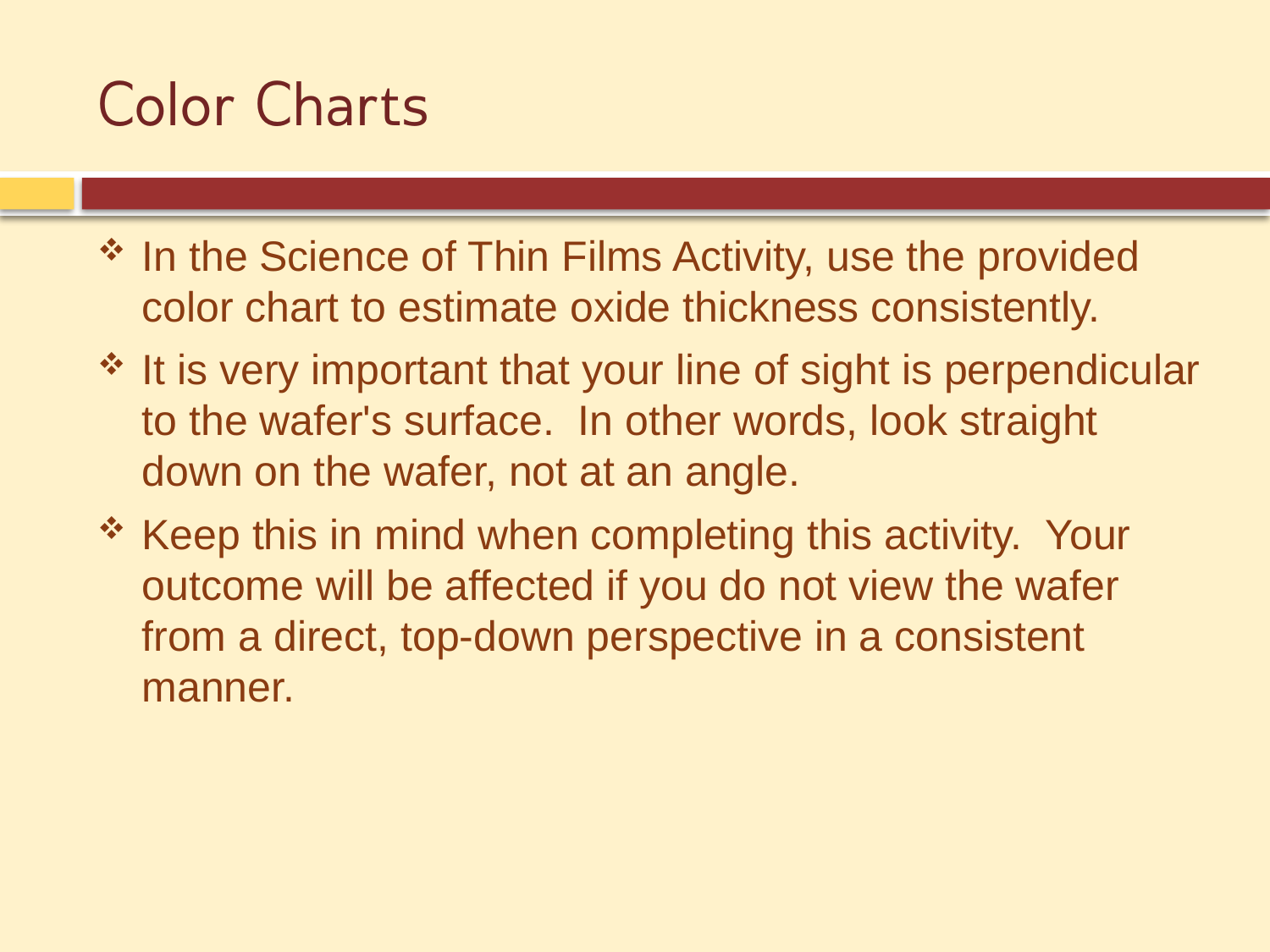

# Color Charts
In the Science of Thin Films Activity, use the provided color chart to estimate oxide thickness consistently.
It is very important that your line of sight is perpendicular to the wafer's surface.  In other words, look straight down on the wafer, not at an angle.
Keep this in mind when completing this activity.  Your outcome will be affected if you do not view the wafer from a direct, top-down perspective in a consistent manner.